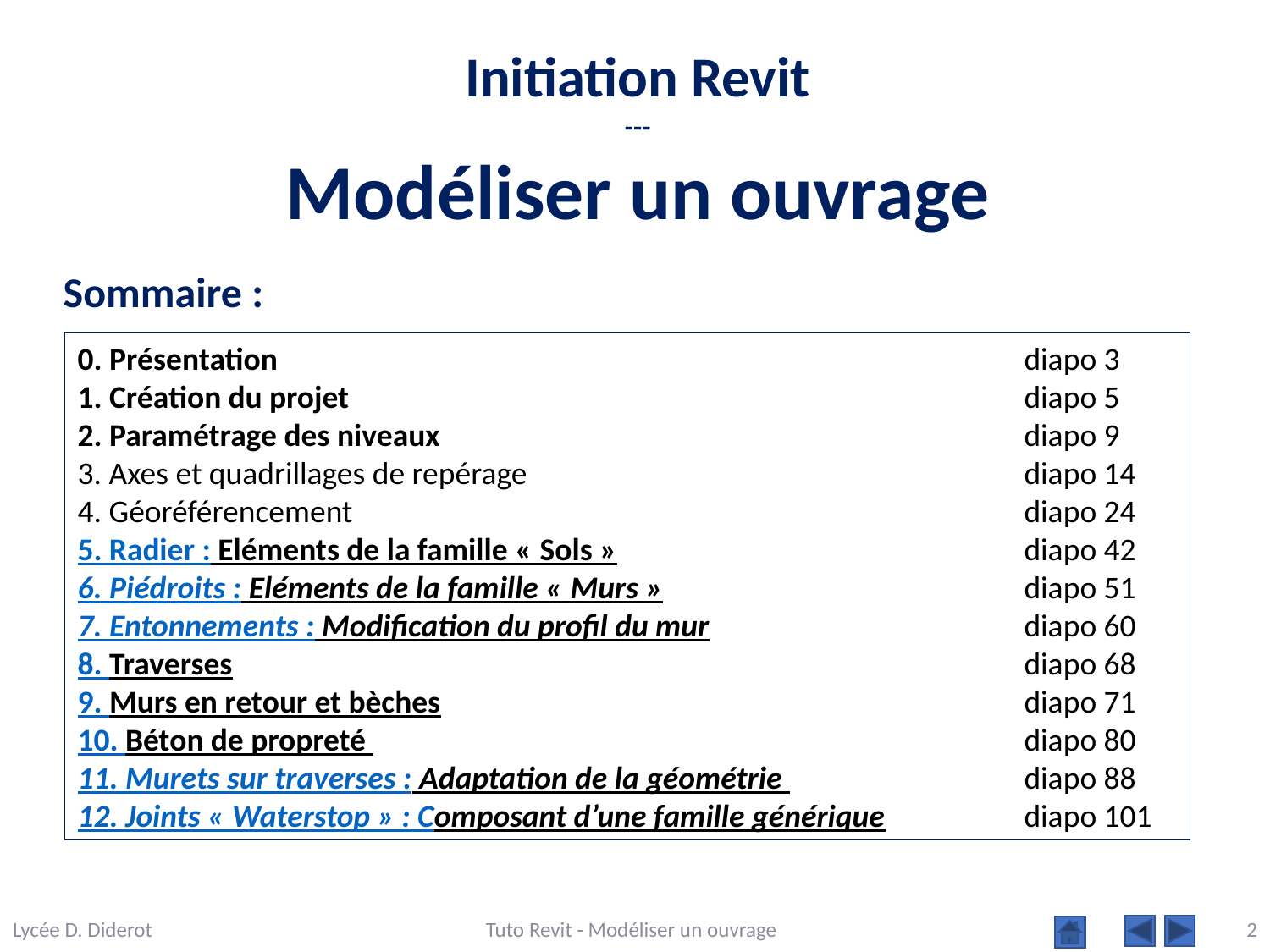

Initiation Revit
---
Modéliser un ouvrage
Sommaire :
0. Présentation	diapo 3
1. Création du projet	diapo 5
2. Paramétrage des niveaux	diapo 9
3. Axes et quadrillages de repérage	diapo 14
4. Géoréférencement	diapo 24
5. Radier : Eléments de la famille « Sols »	diapo 42
6. Piédroits : Eléments de la famille « Murs »	diapo 51
7. Entonnements : Modification du profil du mur	diapo 60
8. Traverses	diapo 68
9. Murs en retour et bèches	diapo 71
10. Béton de propreté 	diapo 80
11. Murets sur traverses : Adaptation de la géométrie 	diapo 88
12. Joints « Waterstop » : Composant d’une famille générique	diapo 101
Lycée D. Diderot
Tuto Revit - Modéliser un ouvrage
2